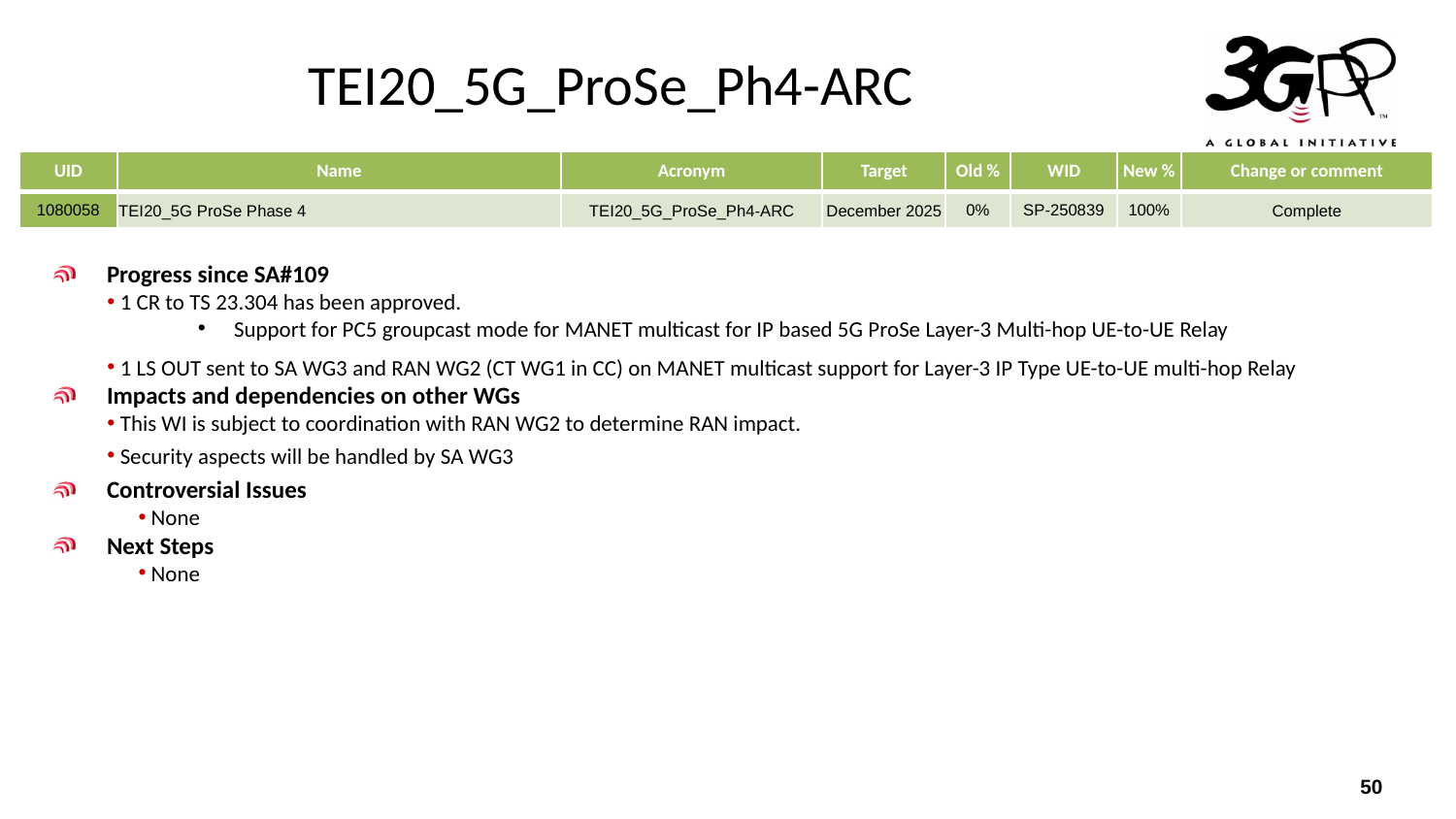

# TEI20_5G_ProSe_Ph4-ARC
| UID | Name | Acronym | Target | Old % | WID | New % | Change or comment |
| --- | --- | --- | --- | --- | --- | --- | --- |
| 1080058 | TEI20\_5G ProSe Phase 4 | TEI20\_5G\_ProSe\_Ph4-ARC | December 2025 | 0% | SP-250839 | 100% | Complete |
Progress since SA#109
 1 CR to TS 23.304 has been approved.
Support for PC5 groupcast mode for MANET multicast for IP based 5G ProSe Layer-3 Multi-hop UE-to-UE Relay
 1 LS OUT sent to SA WG3 and RAN WG2 (CT WG1 in CC) on MANET multicast support for Layer-3 IP Type UE-to-UE multi-hop Relay
Impacts and dependencies on other WGs
 This WI is subject to coordination with RAN WG2 to determine RAN impact.
 Security aspects will be handled by SA WG3
Controversial Issues
 None
Next Steps
 None